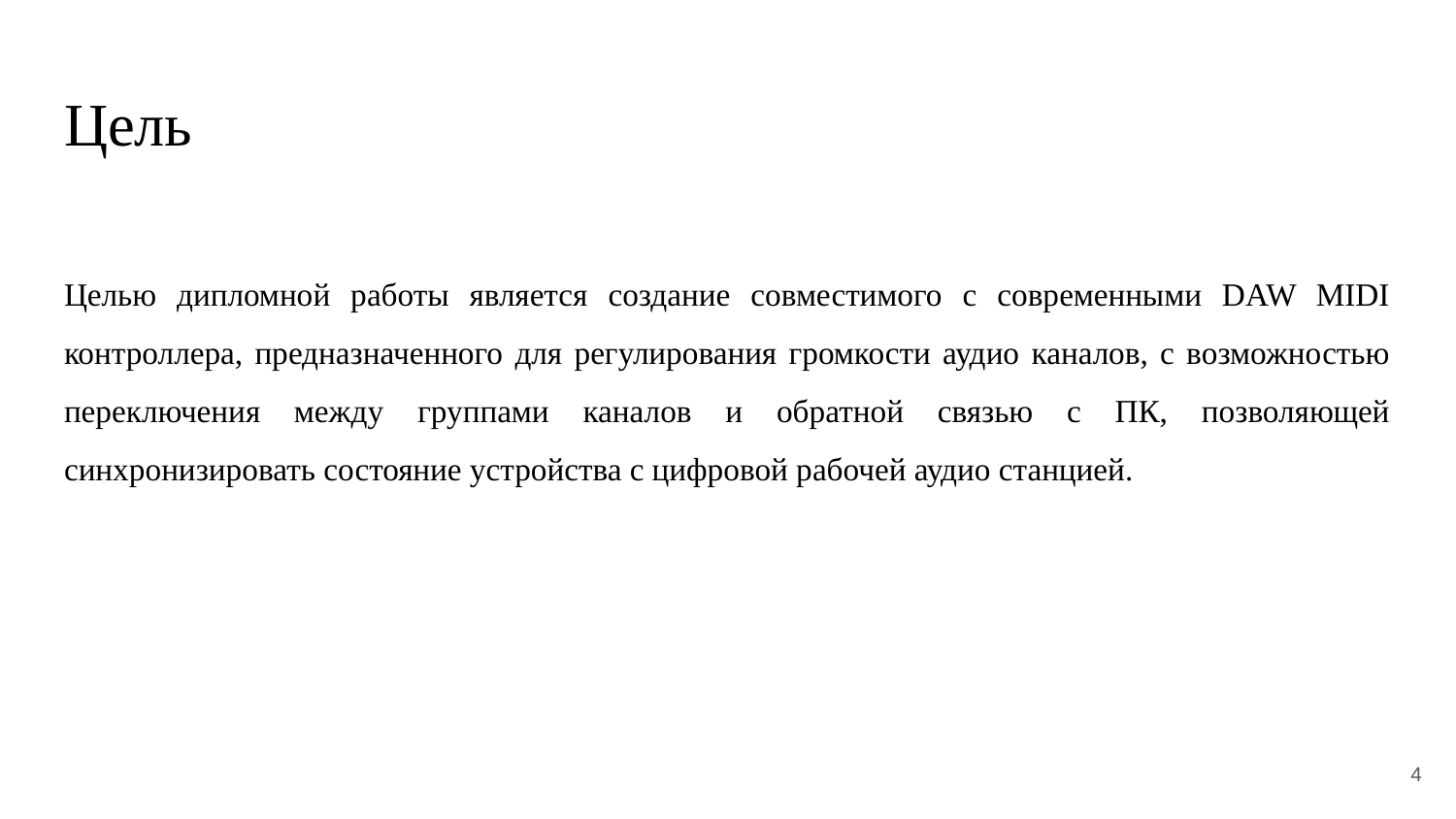

# Цель
Целью дипломной работы является создание совместимого с современными DAW MIDI контроллера, предназначенного для регулирования громкости аудио каналов, с возможностью переключения между группами каналов и обратной связью с ПК, позволяющей синхронизировать состояние устройства с цифровой рабочей аудио станцией.
4